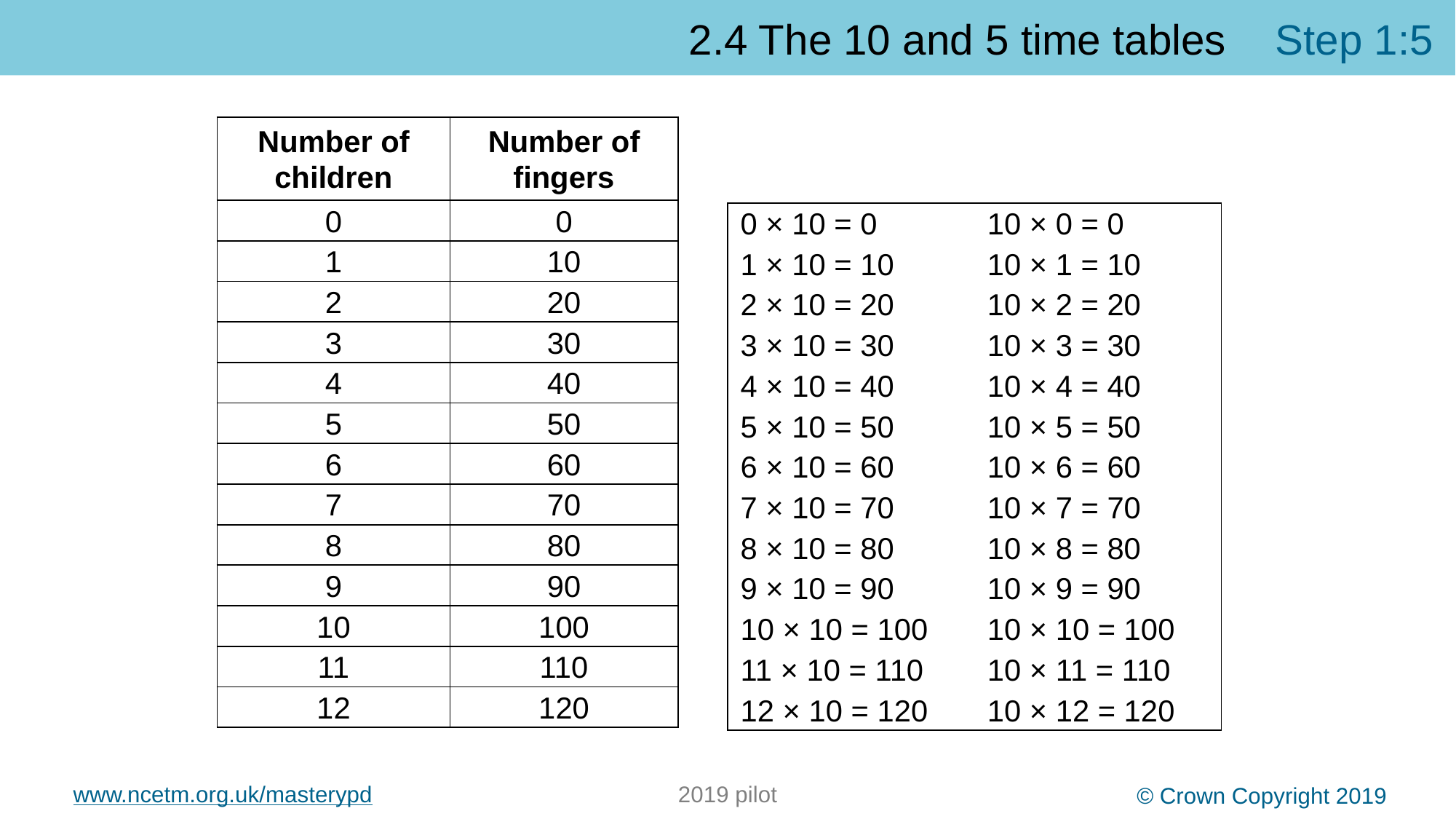

2.4 The 10 and 5 time tables	Step 1:5
| Number of children | Number of fingers |
| --- | --- |
| 0 | 0 |
| 1 | 10 |
| 2 | 20 |
| 3 | 30 |
| 4 | 40 |
| 5 | 50 |
| 6 | 60 |
| 7 | 70 |
| 8 | 80 |
| 9 | 90 |
| 10 | 100 |
| 11 | 110 |
| 12 | 120 |
| 0 × 10 = 0 | 10 × 0 = 0 |
| --- | --- |
| 1 × 10 = 10 | 10 × 1 = 10 |
| 2 × 10 = 20 | 10 × 2 = 20 |
| 3 × 10 = 30 | 10 × 3 = 30 |
| 4 × 10 = 40 | 10 × 4 = 40 |
| 5 × 10 = 50 | 10 × 5 = 50 |
| 6 × 10 = 60 | 10 × 6 = 60 |
| 7 × 10 = 70 | 10 × 7 = 70 |
| 8 × 10 = 80 | 10 × 8 = 80 |
| 9 × 10 = 90 | 10 × 9 = 90 |
| 10 × 10 = 100 | 10 × 10 = 100 |
| 11 × 10 = 110 | 10 × 11 = 110 |
| 12 × 10 = 120 | 10 × 12 = 120 |